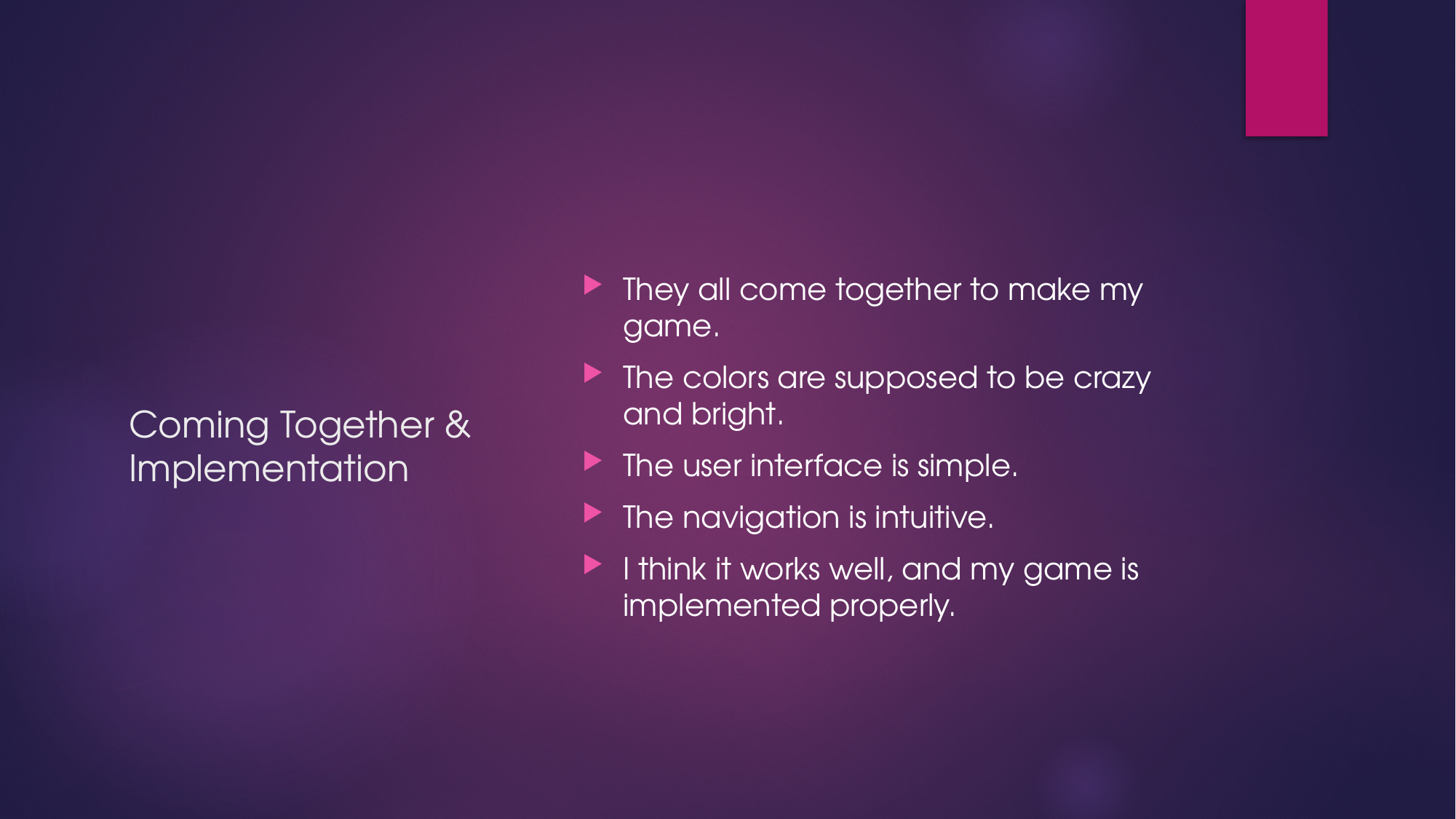

They all come together to make my game.
The colors are supposed to be crazy and bright.
The user interface is simple.
The navigation is intuitive.
I think it works well, and my game is implemented properly.
# Coming Together & Implementation